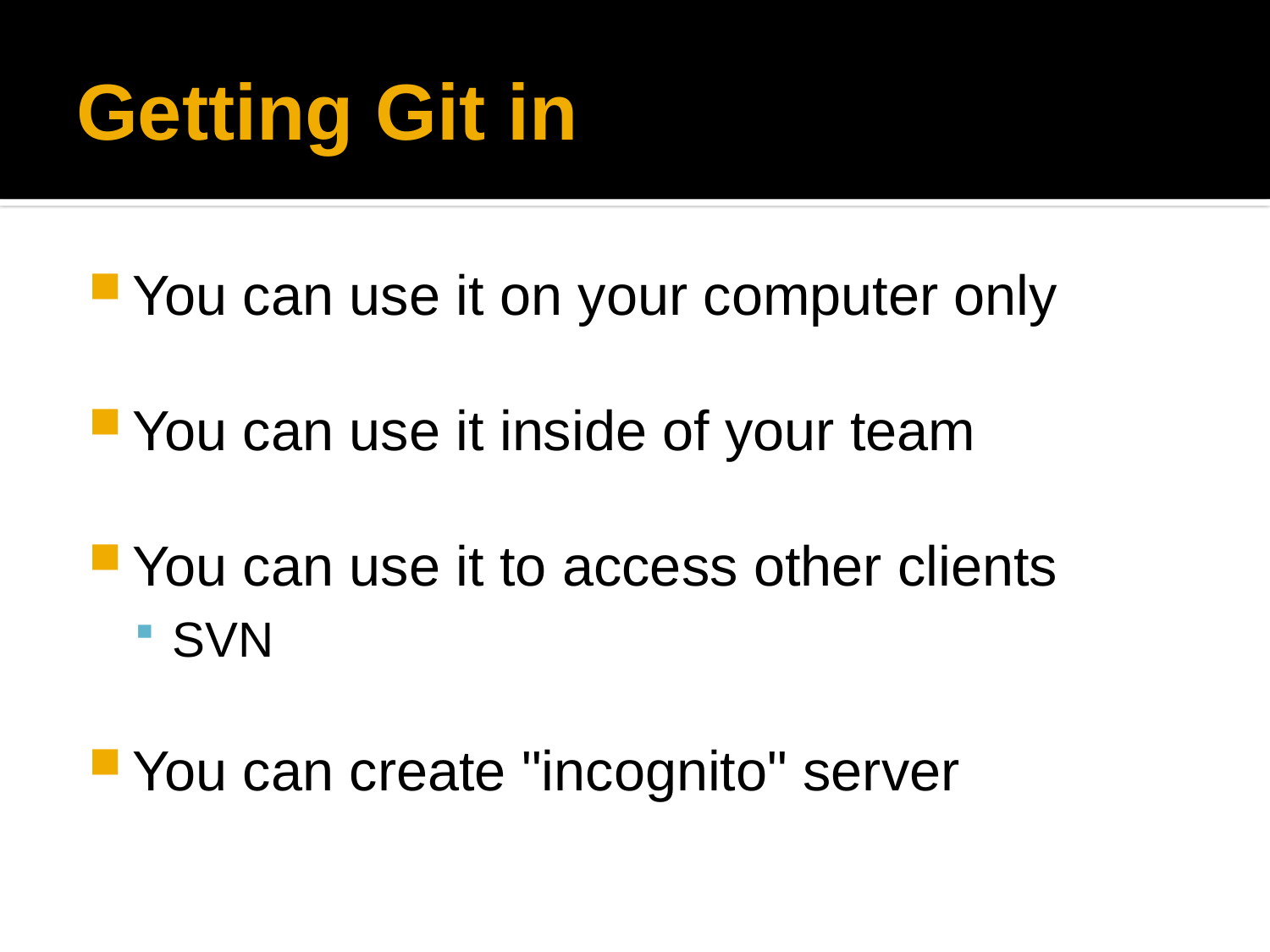

# Getting Git in
You can use it on your computer only

You can use it inside of your team

You can use it to access other clients
SVN

You can create "incognito" server